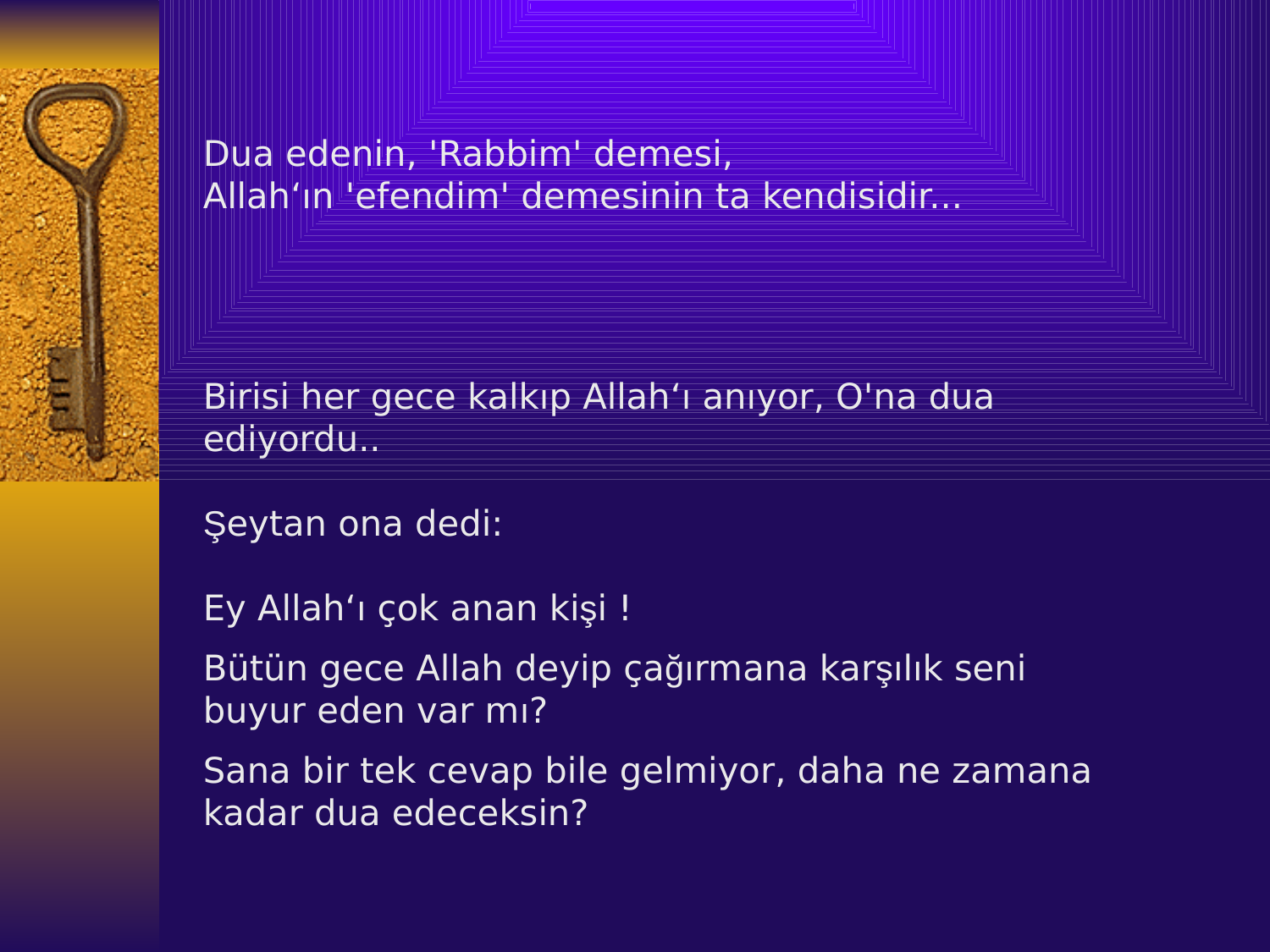

Dua edenin, 'Rabbim' demesi,
Allah‘ın 'efendim' demesinin ta kendisidir...
Birisi her gece kalkıp Allah‘ı anıyor, O'na dua
ediyordu..
Şeytan ona dedi:
Ey Allah‘ı çok anan kişi !
Bütün gece Allah deyip çağırmana karşılık seni buyur eden var mı?
Sana bir tek cevap bile gelmiyor, daha ne zamana kadar dua edeceksin?